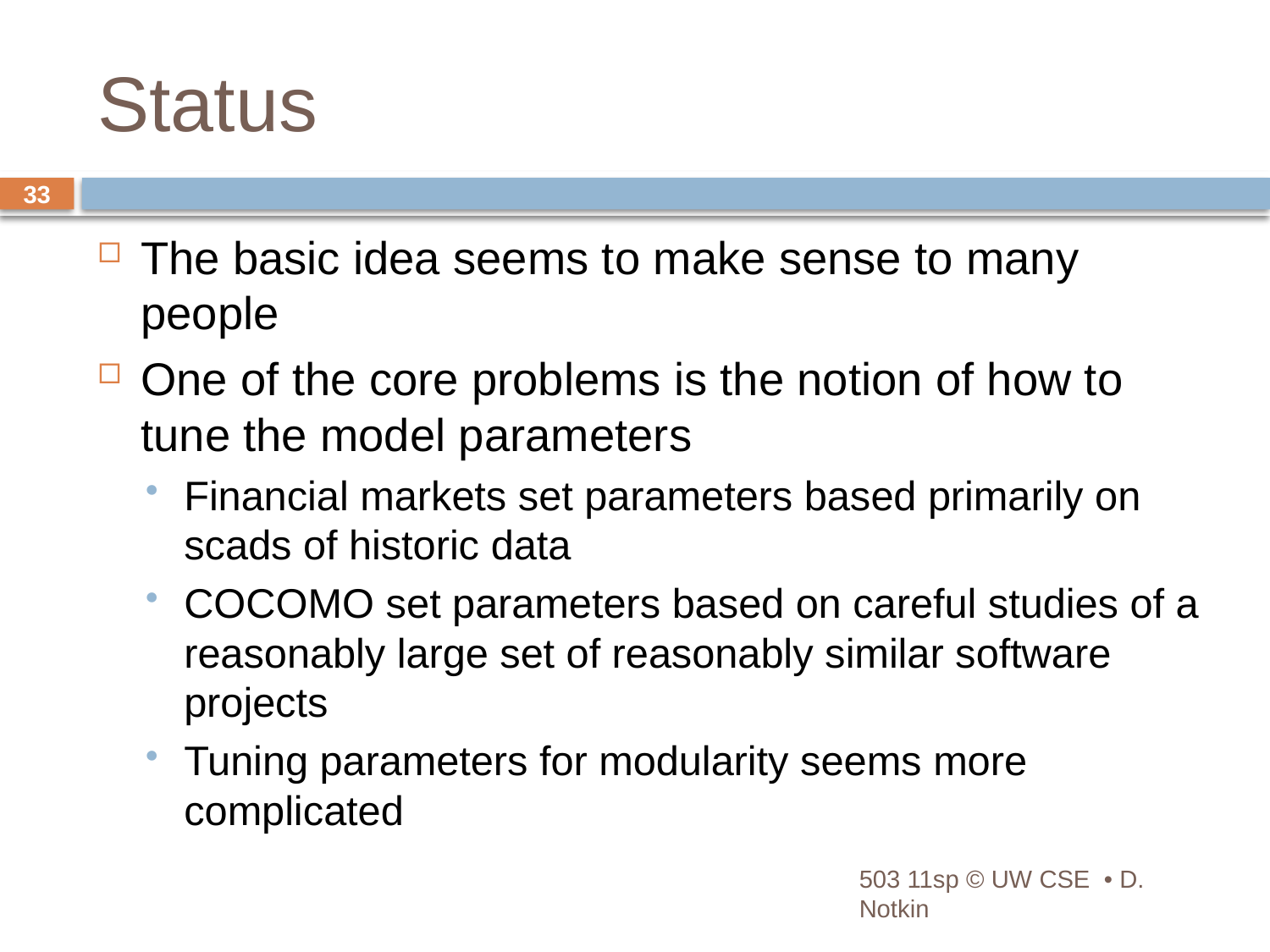

# Status
33
The basic idea seems to make sense to many people
One of the core problems is the notion of how to tune the model parameters
Financial markets set parameters based primarily on scads of historic data
COCOMO set parameters based on careful studies of a reasonably large set of reasonably similar software projects
Tuning parameters for modularity seems more complicated
503 11sp © UW CSE  • D. Notkin